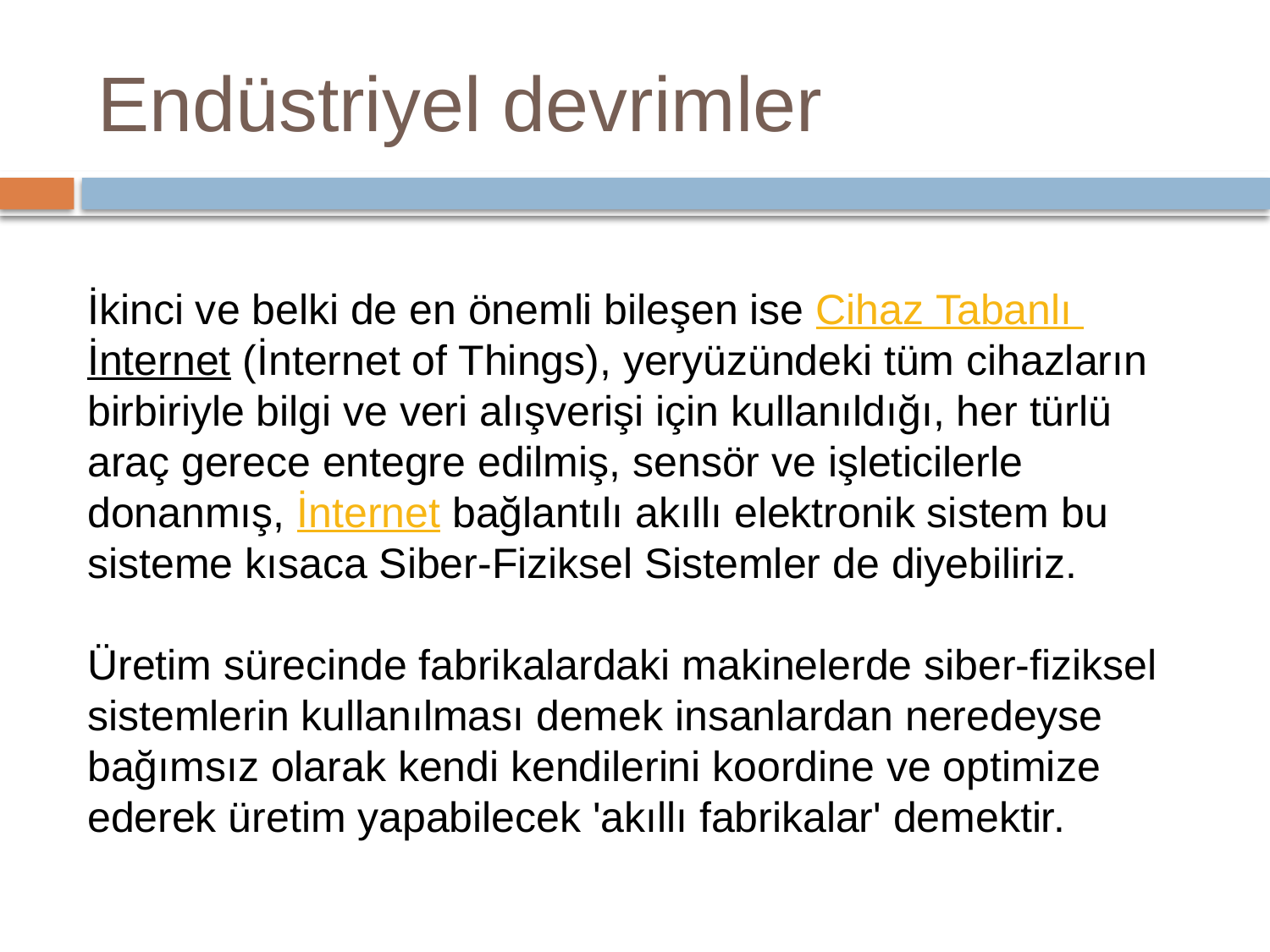

# Endüstriyel devrimler
İkinci ve belki de en önemli bileşen ise Cihaz Tabanlı İnternet (İnternet of Things), yeryüzündeki tüm cihazların birbiriyle bilgi ve veri alışverişi için kullanıldığı, her türlü araç gerece entegre edilmiş, sensör ve işleticilerle donanmış, İnternet bağlantılı akıllı elektronik sistem bu sisteme kısaca Siber-Fiziksel Sistemler de diyebiliriz.

Üretim sürecinde fabrikalardaki makinelerde siber-fiziksel sistemlerin kullanılması demek insanlardan neredeyse bağımsız olarak kendi kendilerini koordine ve optimize ederek üretim yapabilecek 'akıllı fabrikalar' demektir.